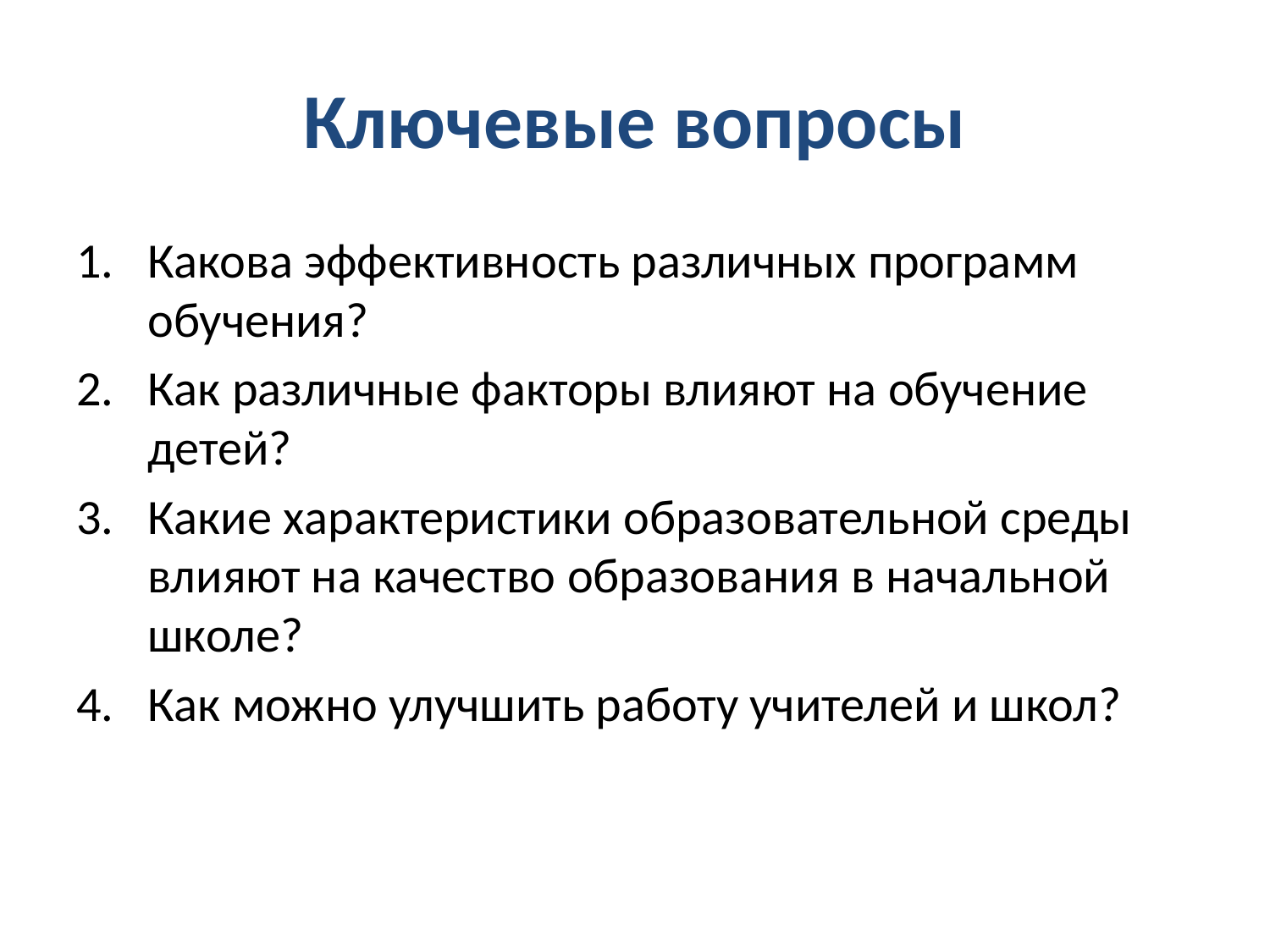

# Ключевые вопросы
Какова эффективность различных программ обучения?
Как различные факторы влияют на обучение детей?
Какие характеристики образовательной среды влияют на качество образования в начальной школе?
Как можно улучшить работу учителей и школ?